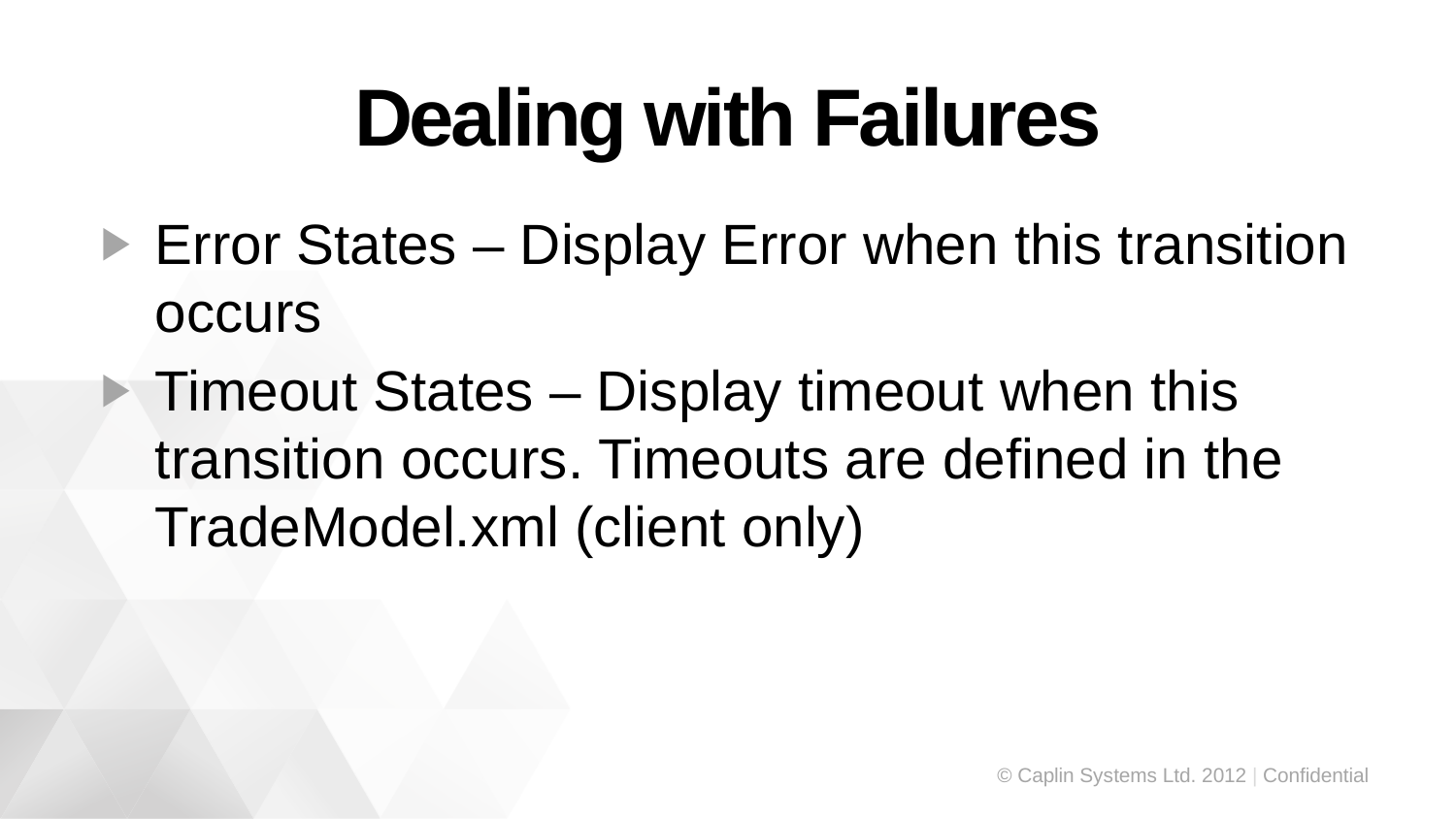

# Dealing with Failures
Error States – Display Error when this transition occurs
Timeout States – Display timeout when this transition occurs. Timeouts are defined in the TradeModel.xml (client only)